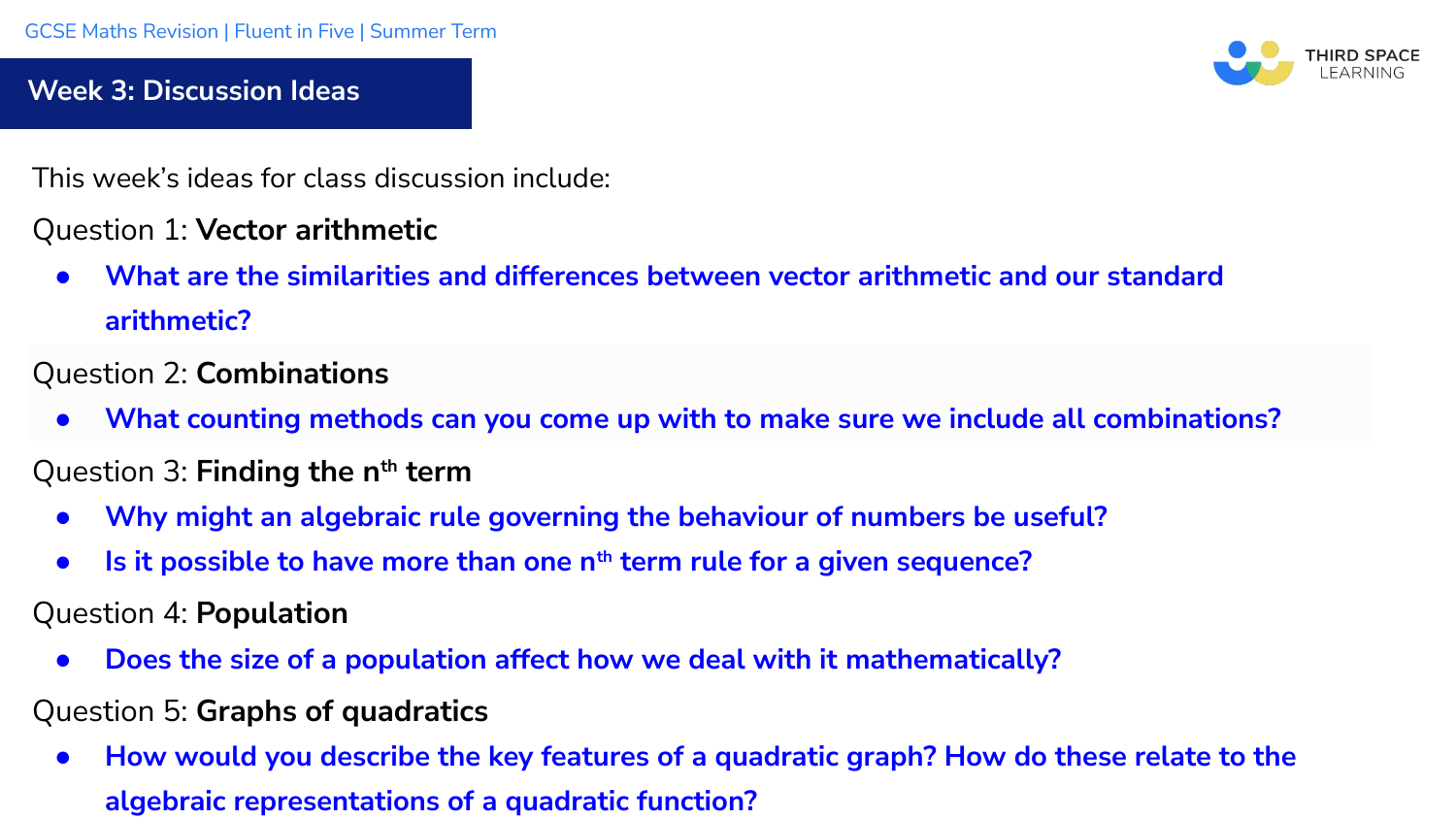

Week 3: Discussion Ideas
| This week’s ideas for class discussion include: |
| --- |
| Question 1: Vector arithmetic What are the similarities and differences between vector arithmetic and our standard arithmetic? |
| Question 2: Combinations What counting methods can you come up with to make sure we include all combinations? |
| Question 3: Finding the nth term Why might an algebraic rule governing the behaviour of numbers be useful? Is it possible to have more than one nth term rule for a given sequence? |
| Question 4: Population Does the size of a population affect how we deal with it mathematically? |
| Question 5: Graphs of quadratics How would you describe the key features of a quadratic graph? How do these relate to the algebraic representations of a quadratic function? |